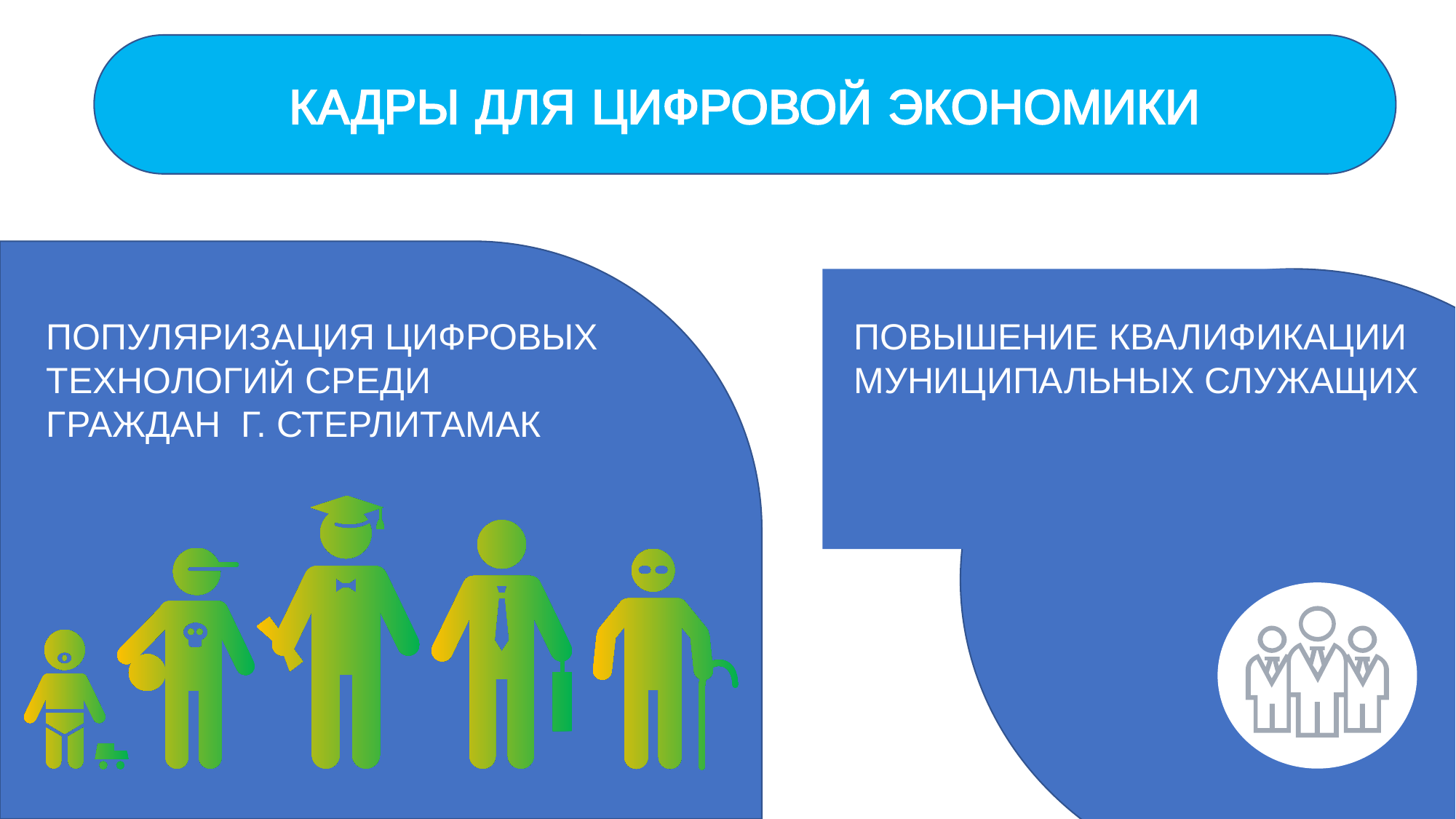

КАДРЫ ДЛЯ ЦИФРОВОЙ ЭКОНОМИКИ

ПОПУЛЯРИЗАЦИЯ ЦИФРОВЫХ
ТЕХНОЛОГИЙ СРЕДИ
ГРАЖДАН  Г. СТЕРЛИТАМАК
ПОВЫШЕНИЕ КВАЛИФИКАЦИИ
МУНИЦИПАЛЬНЫХ СЛУЖАЩИХ